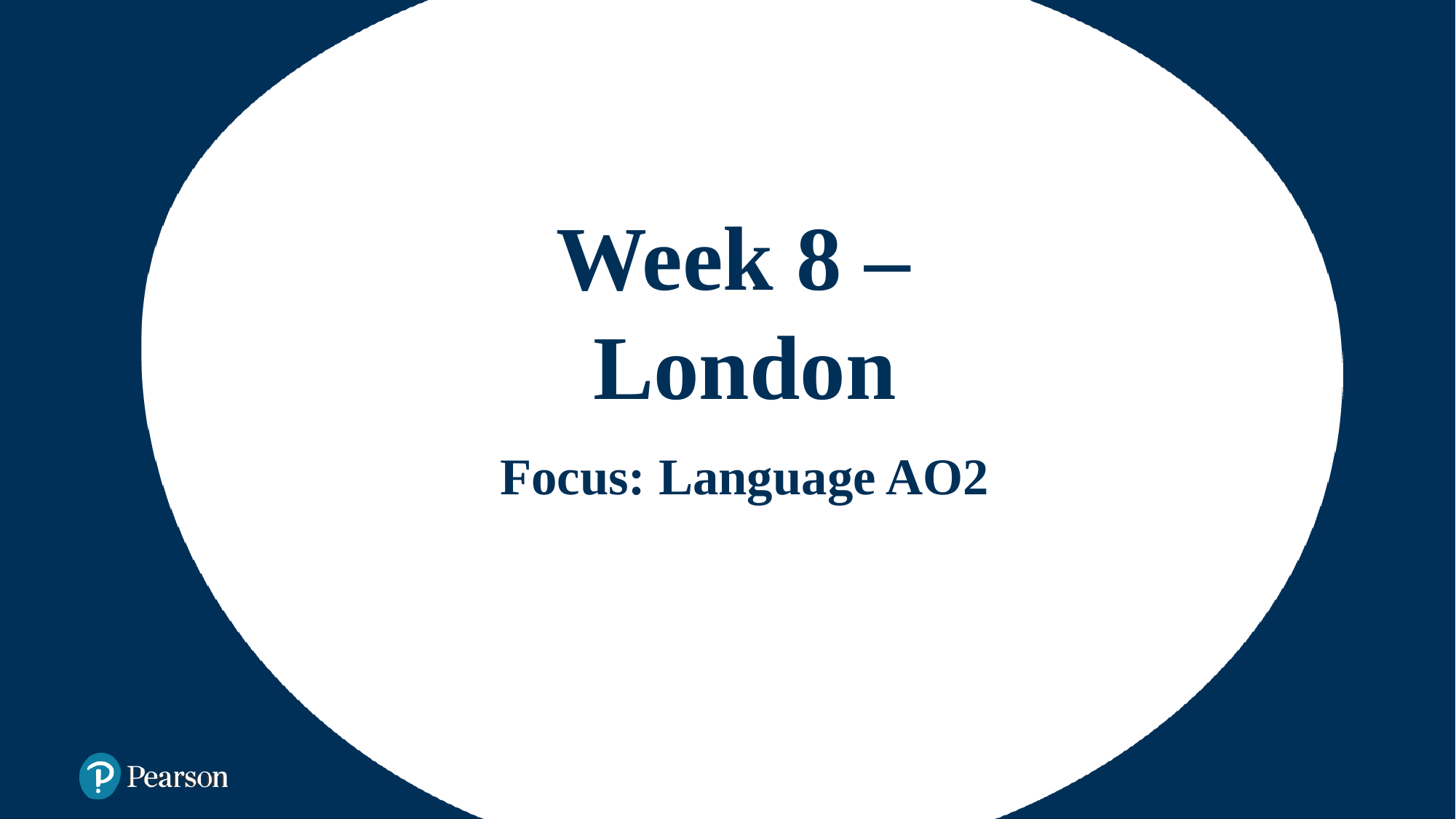

# Week 8 – London Focus: Language AO2